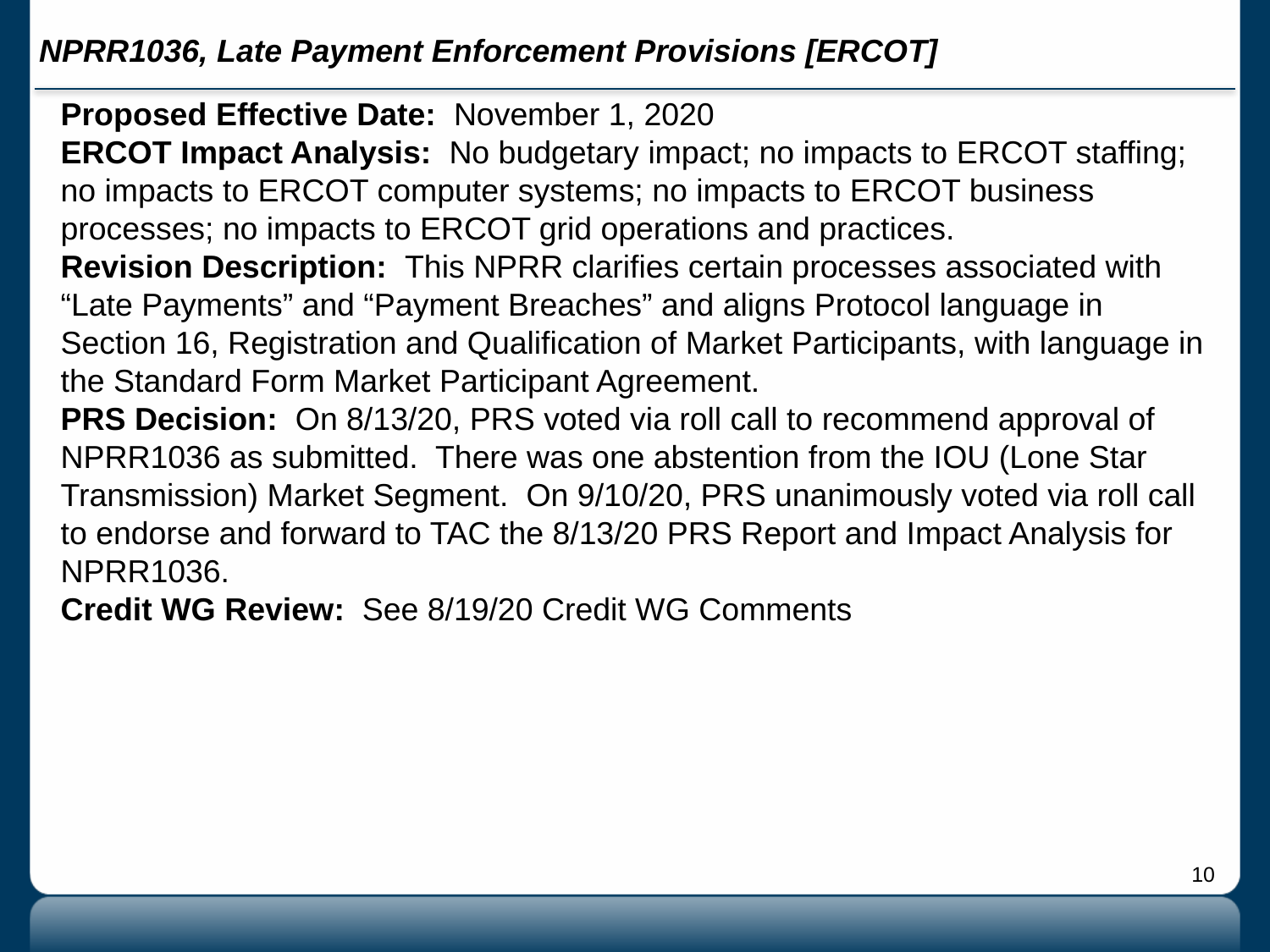

# NPRR1036, Late Payment Enforcement Provisions [ERCOT]
Proposed Effective Date:  November 1, 2020
ERCOT Impact Analysis:  No budgetary impact; no impacts to ERCOT staffing; no impacts to ERCOT computer systems; no impacts to ERCOT business processes; no impacts to ERCOT grid operations and practices.
Revision Description:  This NPRR clarifies certain processes associated with “Late Payments” and “Payment Breaches” and aligns Protocol language in Section 16, Registration and Qualification of Market Participants, with language in the Standard Form Market Participant Agreement.
PRS Decision:  On 8/13/20, PRS voted via roll call to recommend approval of NPRR1036 as submitted.  There was one abstention from the IOU (Lone Star Transmission) Market Segment.  On 9/10/20, PRS unanimously voted via roll call to endorse and forward to TAC the 8/13/20 PRS Report and Impact Analysis for NPRR1036.
Credit WG Review:  See 8/19/20 Credit WG Comments